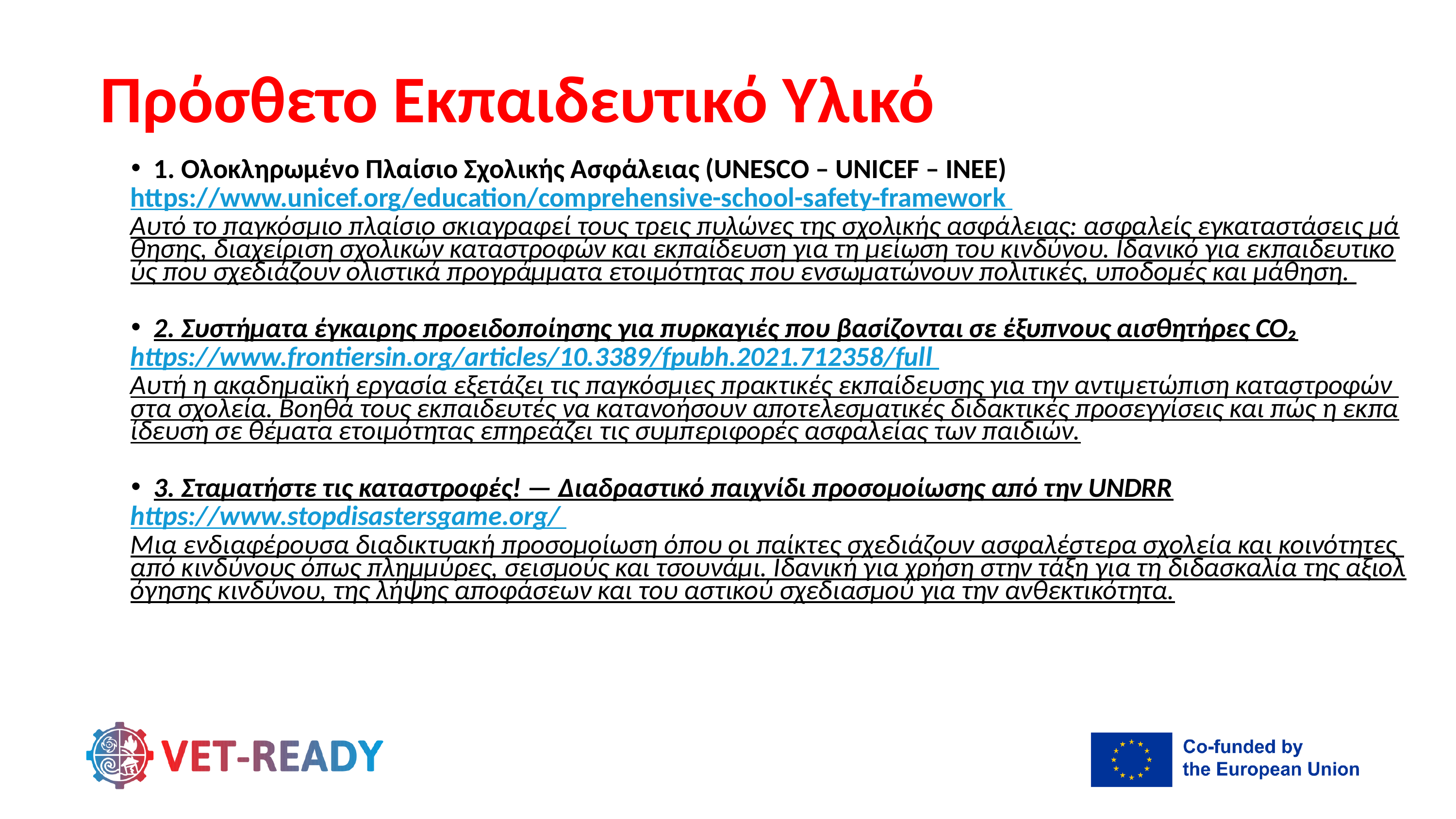

Πρόσθετο Εκπαιδευτικό Υλικό
1. Ολοκληρωμένο Πλαίσιο Σχολικής Ασφάλειας (UNESCO – UNICEF – INEE)
https://www.unicef.org/education/comprehensive-school-safety-framework
Αυτό το παγκόσμιο πλαίσιο σκιαγραφεί τους τρεις πυλώνες της σχολικής ασφάλειας: ασφαλείς εγκαταστάσεις μάθησης, διαχείριση σχολικών καταστροφών και εκπαίδευση για τη μείωση του κινδύνου. Ιδανικό για εκπαιδευτικούς που σχεδιάζουν ολιστικά προγράμματα ετοιμότητας που ενσωματώνουν πολιτικές, υποδομές και μάθηση.

2. Συστήματα έγκαιρης προειδοποίησης για πυρκαγιές που βασίζονται σε έξυπνους αισθητήρες CO₂
https://www.frontiersin.org/articles/10.3389/fpubh.2021.712358/full
Αυτή η ακαδημαϊκή εργασία εξετάζει τις παγκόσμιες πρακτικές εκπαίδευσης για την αντιμετώπιση καταστροφών στα σχολεία. Βοηθά τους εκπαιδευτές να κατανοήσουν αποτελεσματικές διδακτικές προσεγγίσεις και πώς η εκπαίδευση σε θέματα ετοιμότητας επηρεάζει τις συμπεριφορές ασφαλείας των παιδιών.

3. Σταματήστε τις καταστροφές! — Διαδραστικό παιχνίδι προσομοίωσης από την UNDRR
https://www.stopdisastersgame.org/
Μια ενδιαφέρουσα διαδικτυακή προσομοίωση όπου οι παίκτες σχεδιάζουν ασφαλέστερα σχολεία και κοινότητες από κινδύνους όπως πλημμύρες, σεισμούς και τσουνάμι. Ιδανική για χρήση στην τάξη για τη διδασκαλία της αξιολόγησης κινδύνου, της λήψης αποφάσεων και του αστικού σχεδιασμού για την ανθεκτικότητα.